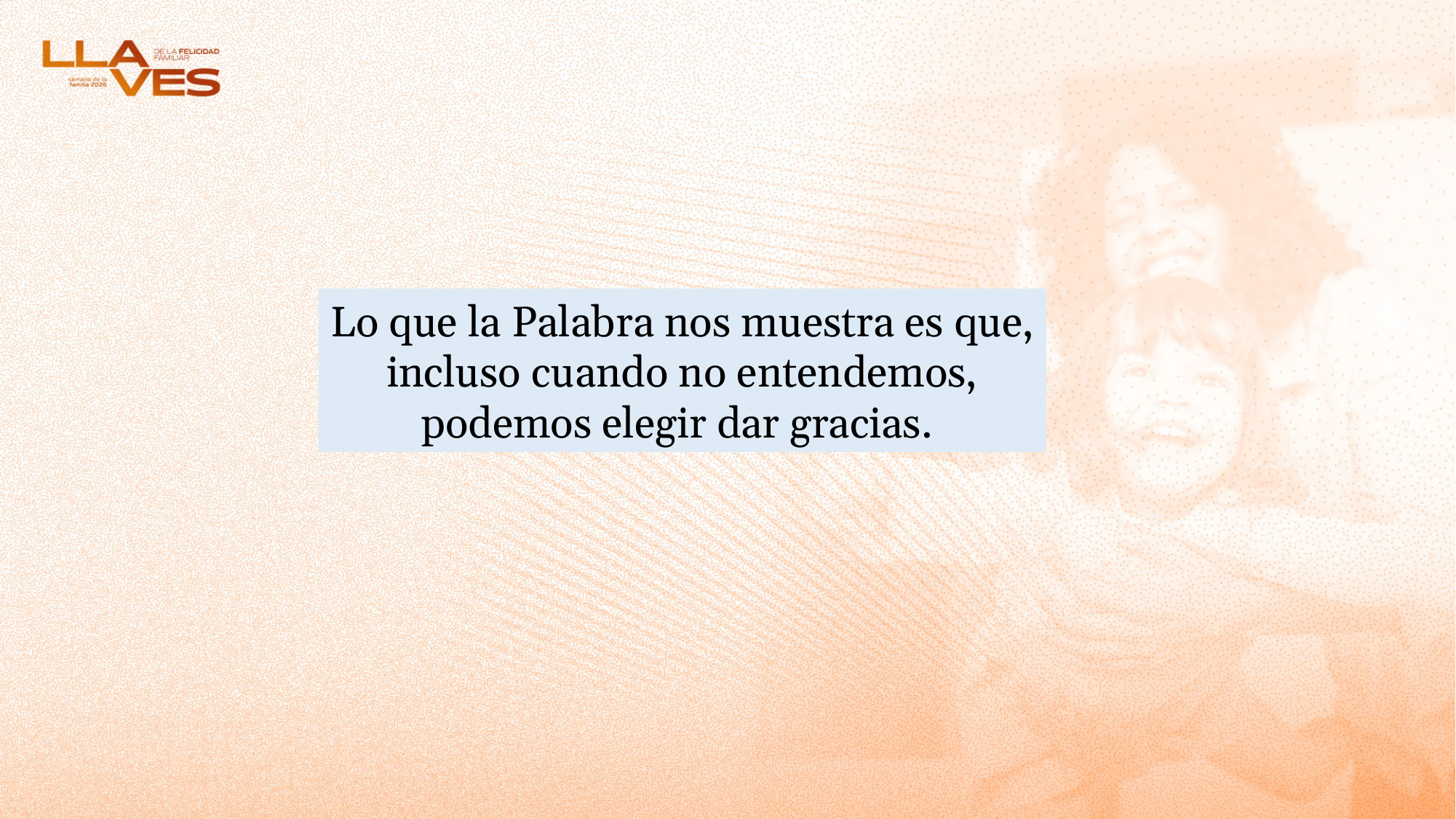

Lo que la Palabra nos muestra es que, incluso cuando no entendemos, podemos elegir dar gracias.